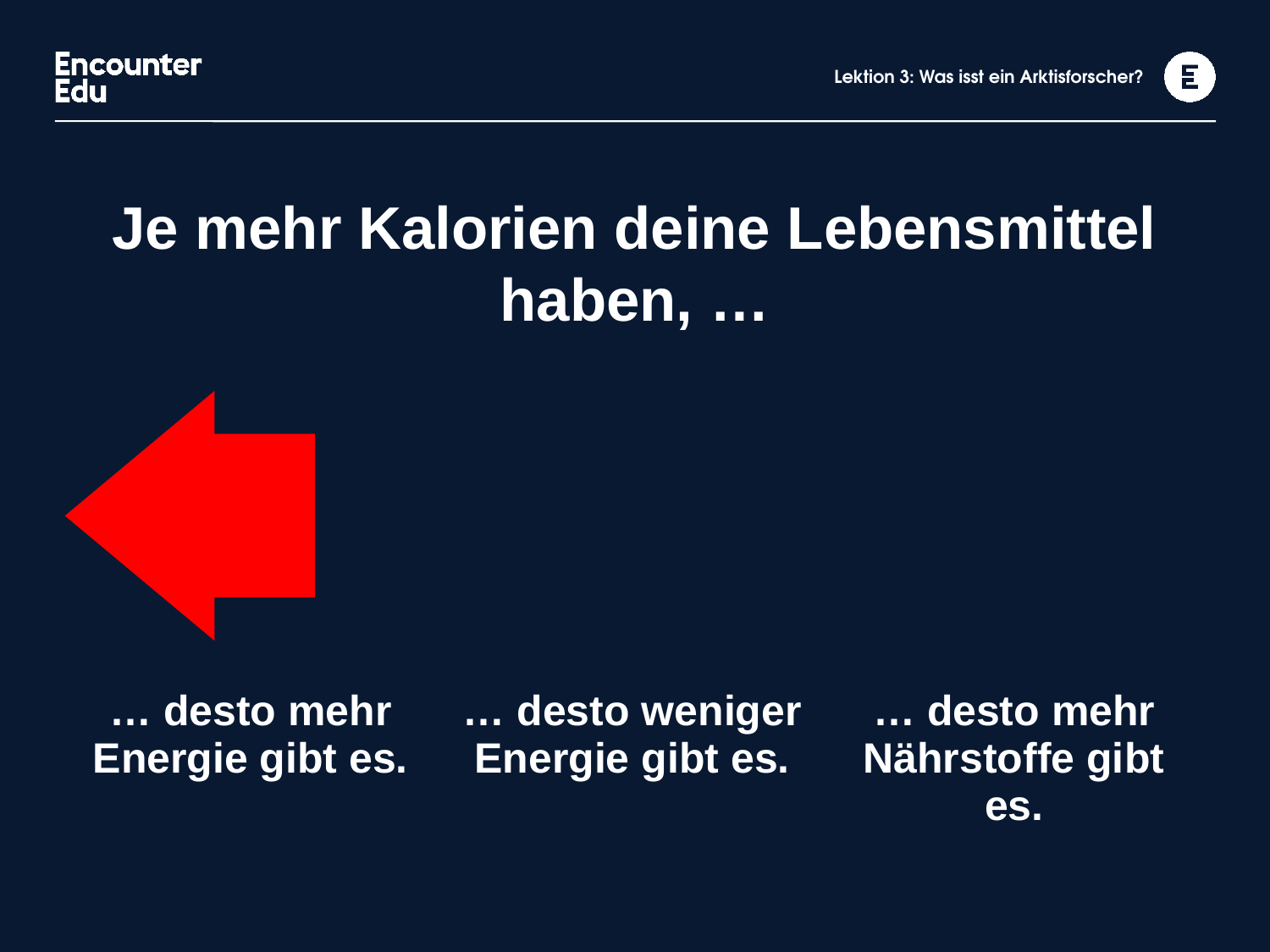

# Lektion 3: Was isst ein Arktisforscher?
Je mehr Kalorien deine Lebensmittel haben, …

| … desto mehr Energie gibt es. | … desto weniger Energie gibt es. | … desto mehr Nährstoffe gibt es. |
| --- | --- | --- |